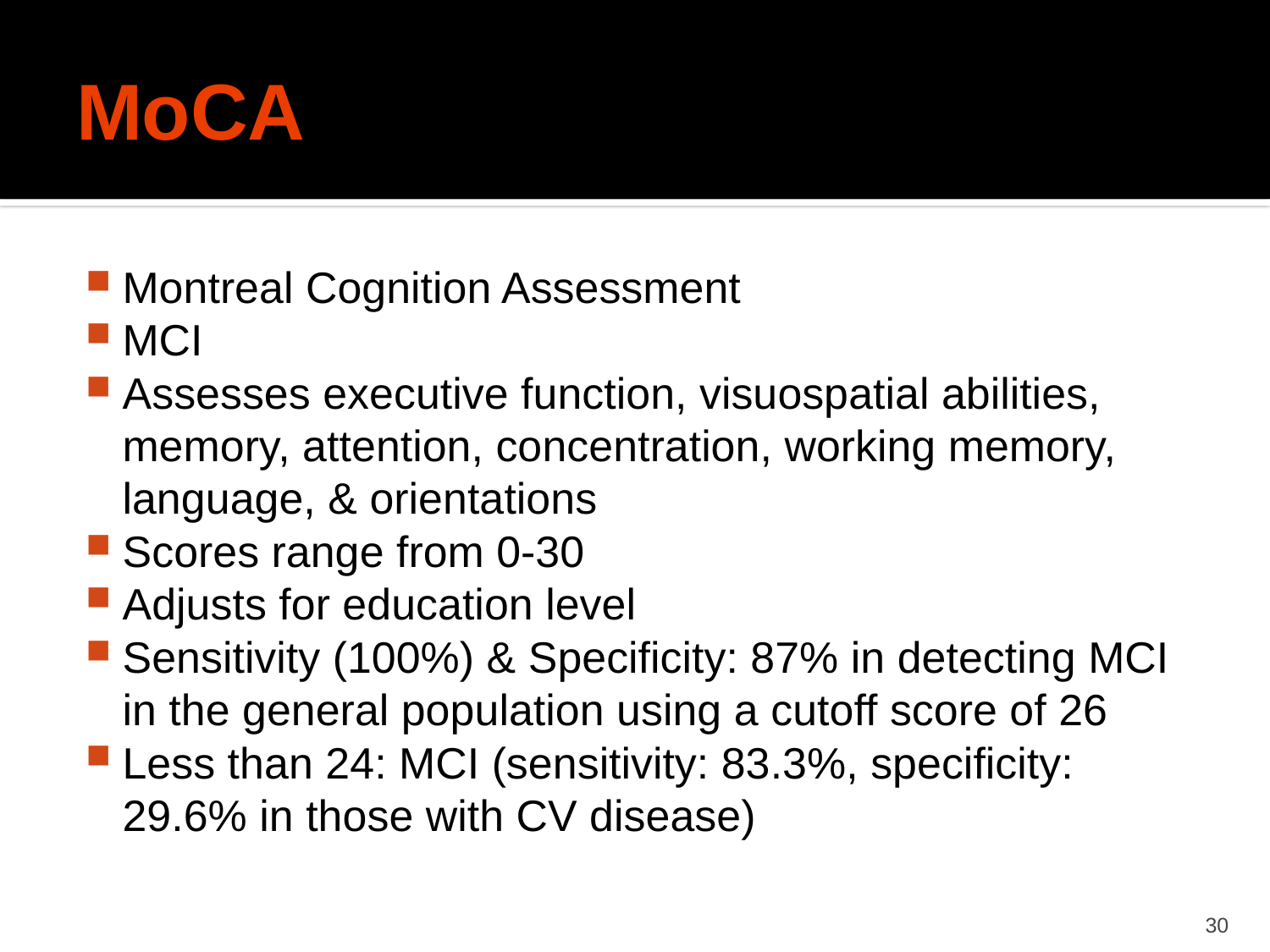

# MoCA
Montreal Cognition Assessment
MCI
Assesses executive function, visuospatial abilities, memory, attention, concentration, working memory, language, & orientations
Scores range from 0-30
Adjusts for education level
Sensitivity (100%) & Specificity: 87% in detecting MCI in the general population using a cutoff score of 26
Less than 24: MCI (sensitivity: 83.3%, specificity: 29.6% in those with CV disease)
30